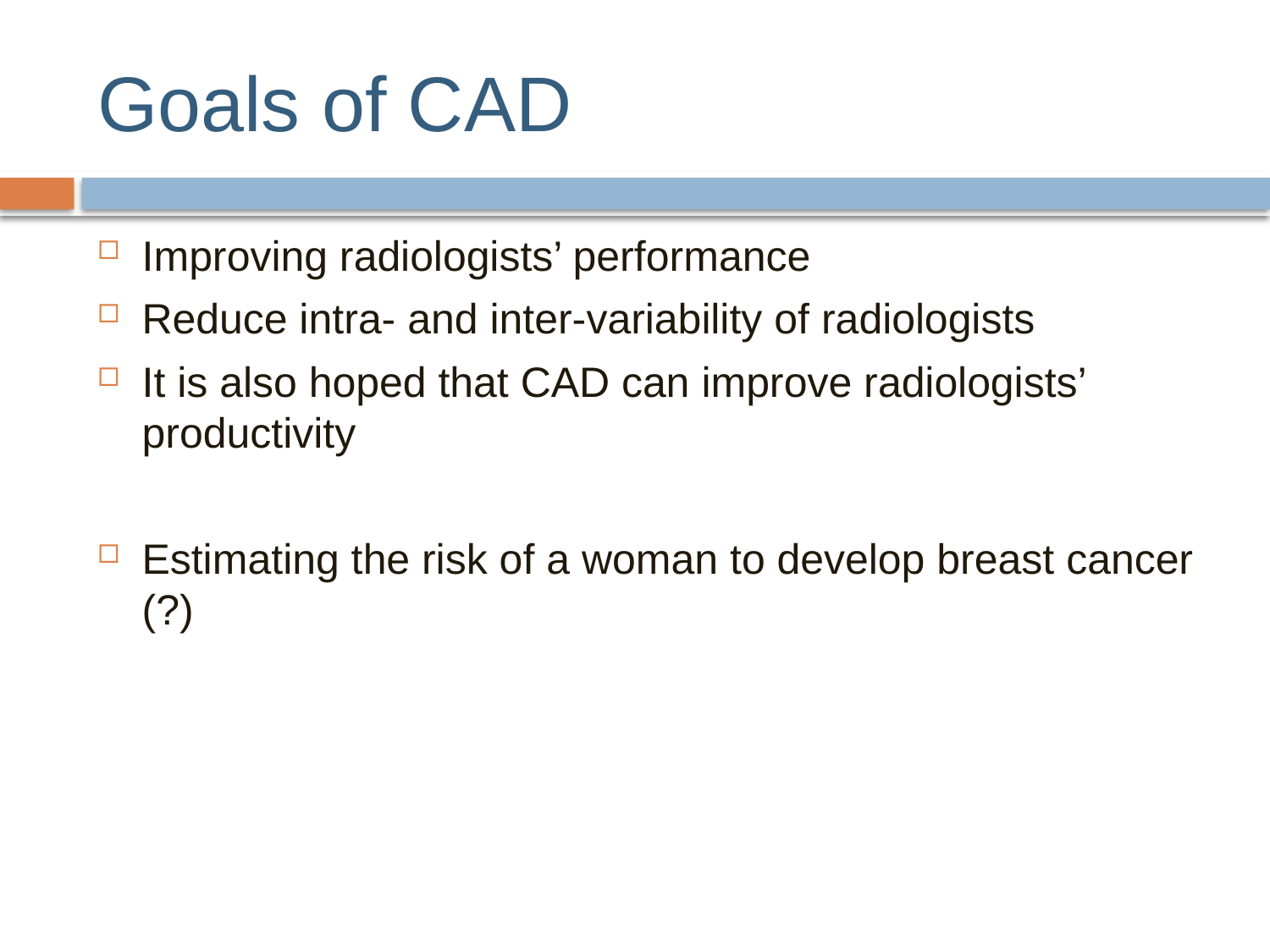

# Goals of CAD
Improving radiologists’ performance
Reduce intra- and inter-variability of radiologists
It is also hoped that CAD can improve radiologists’ productivity

Estimating the risk of a woman to develop breast cancer (?)